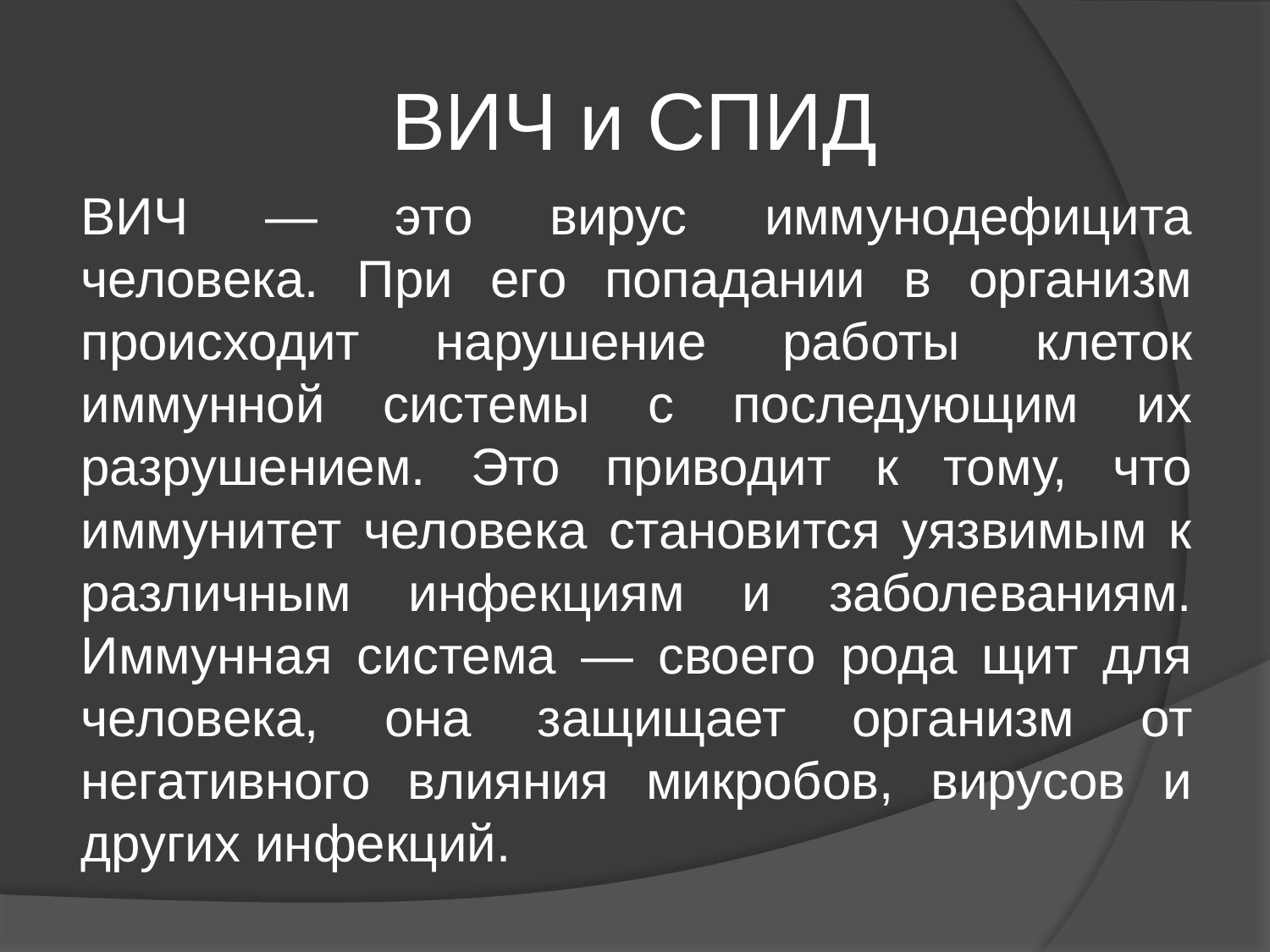

# ВИЧ и СПИД
ВИЧ — это вирус иммунодефицита человека. При его попадании в организм происходит нарушение работы клеток иммунной системы с последующим их разрушением. Это приводит к тому, что иммунитет человека становится уязвимым к различным инфекциям и заболеваниям. Иммунная система — своего рода щит для человека, она защищает организм от негативного влияния микробов, вирусов и других инфекций.